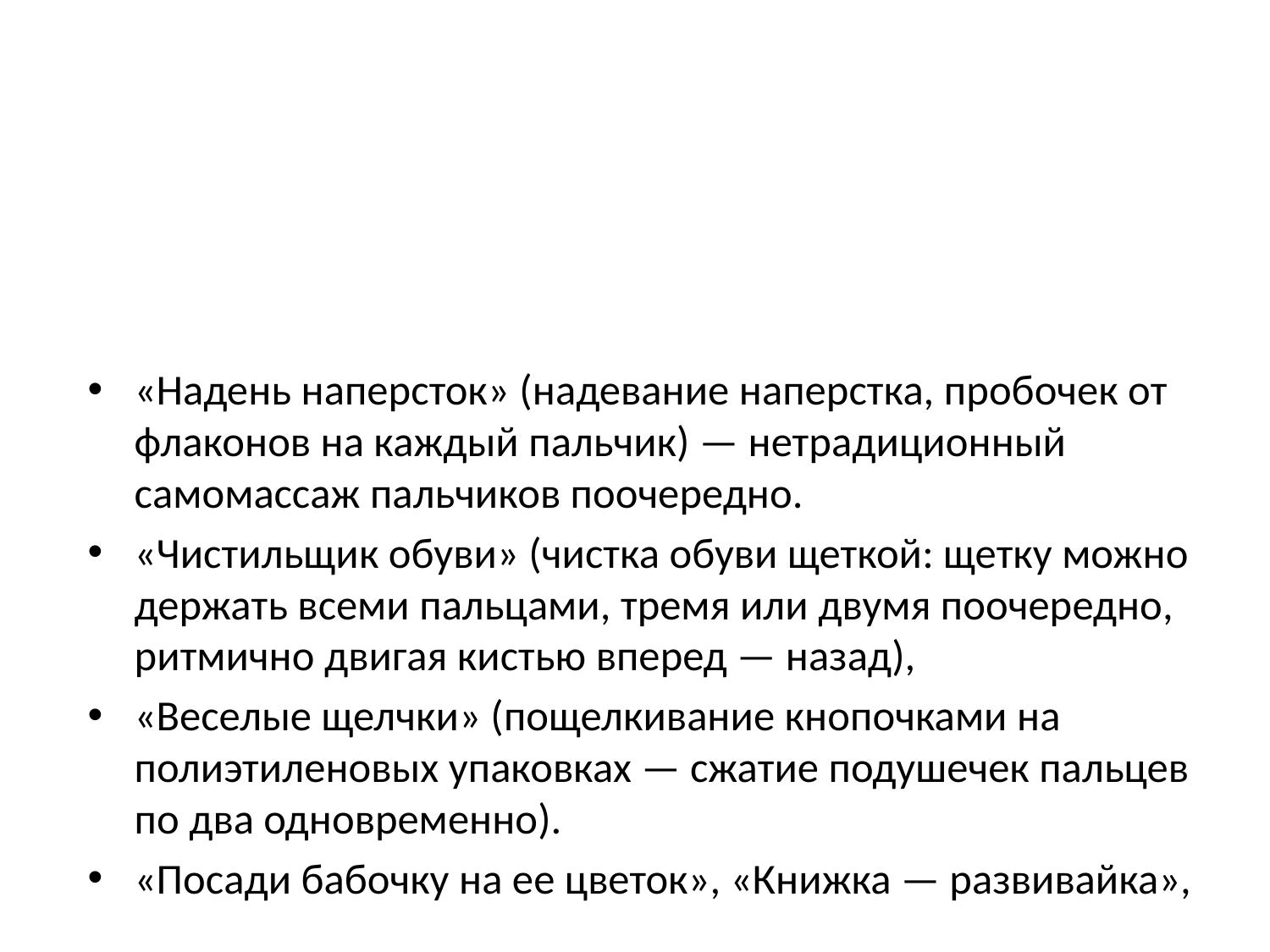

#
«Надень наперсток» (надевание наперстка, пробочек от флаконов на каждый пальчик) — нетрадиционный самомассаж пальчиков поочередно.
«Чистильщик обуви» (чистка обуви щеткой: щетку можно держать всеми пальцами, тремя или двумя поочередно, ритмично двигая кистью вперед — назад),
«Веселые щелчки» (пощелкивание кнопочками на полиэтиленовых упаковках — сжатие подушечек пальцев по два одновременно).
«Посади бабочку на ее цветок», «Книжка — развивайка»,